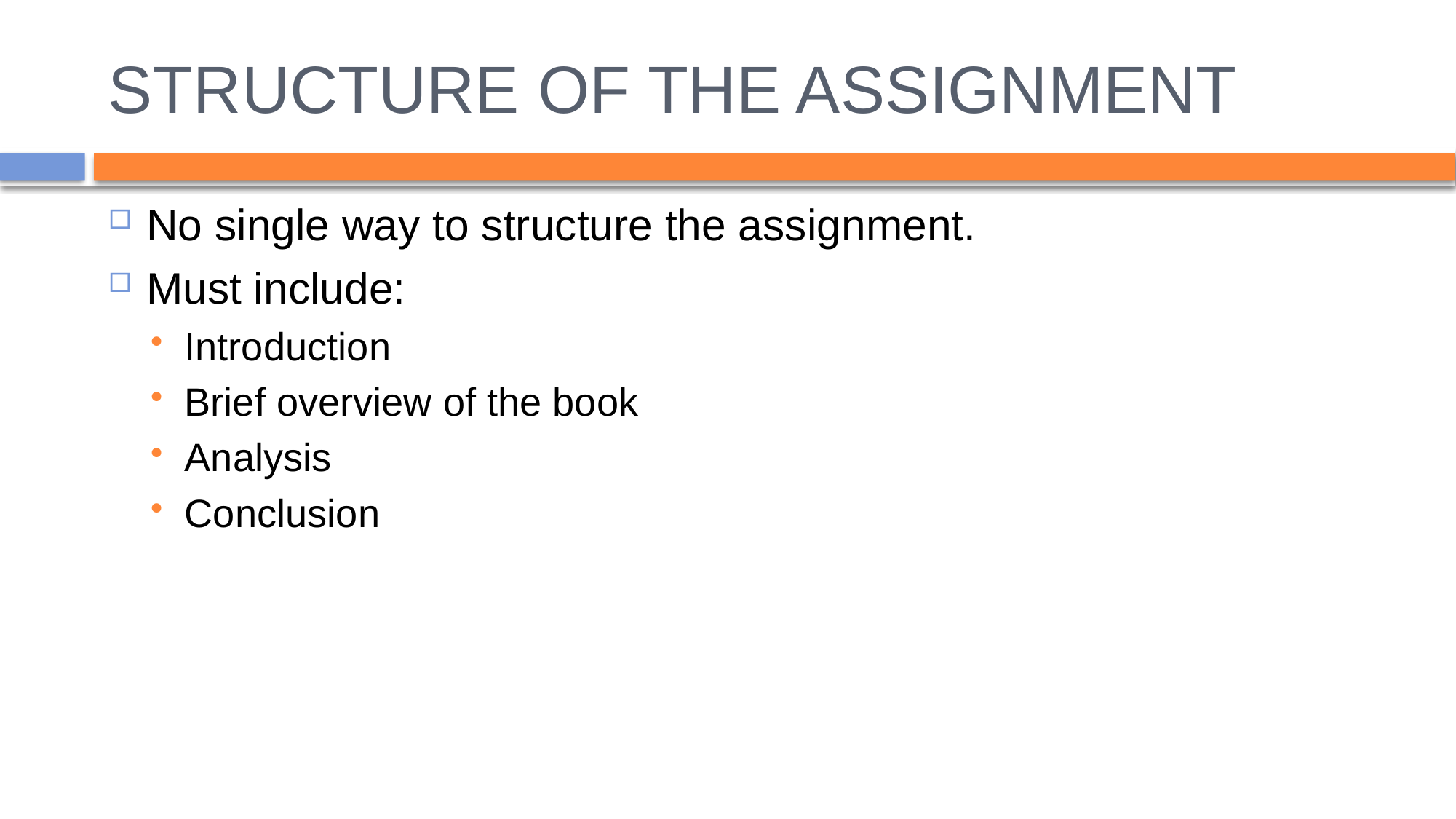

# STRUCTURE OF THE ASSIGNMENT
No single way to structure the assignment.
Must include:
Introduction
Brief overview of the book
Analysis
Conclusion